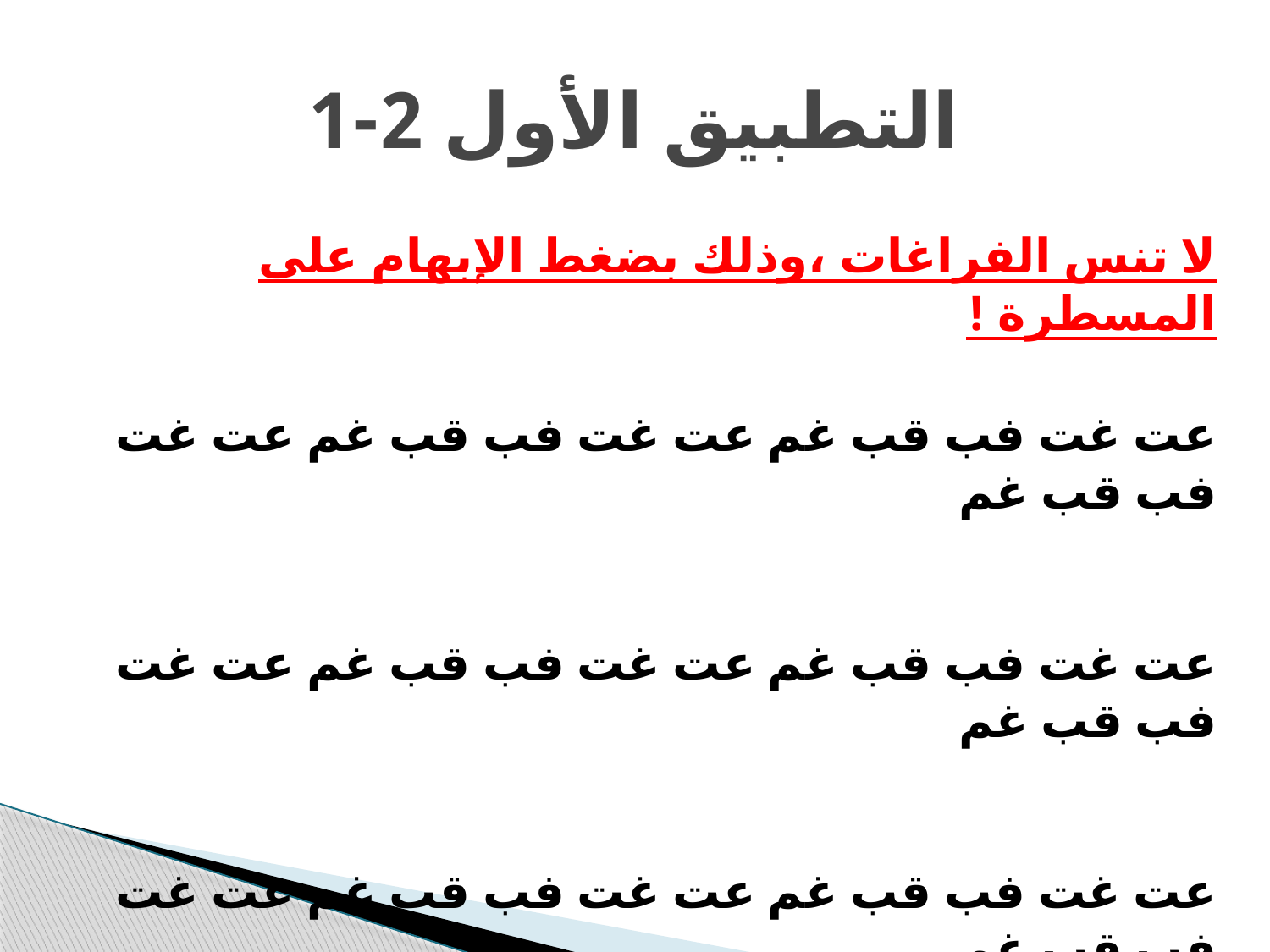

# التطبيق الأول 2-1
لا تنس الفراغات ،وذلك بضغط الإبهام على المسطرة !
عت غت فب قب غم عت غت فب قب غم عت غت فب قب غم 
عت غت فب قب غم عت غت فب قب غم عت غت فب قب غم 
عت غت فب قب غم عت غت فب قب غم عت غت فب قب غم